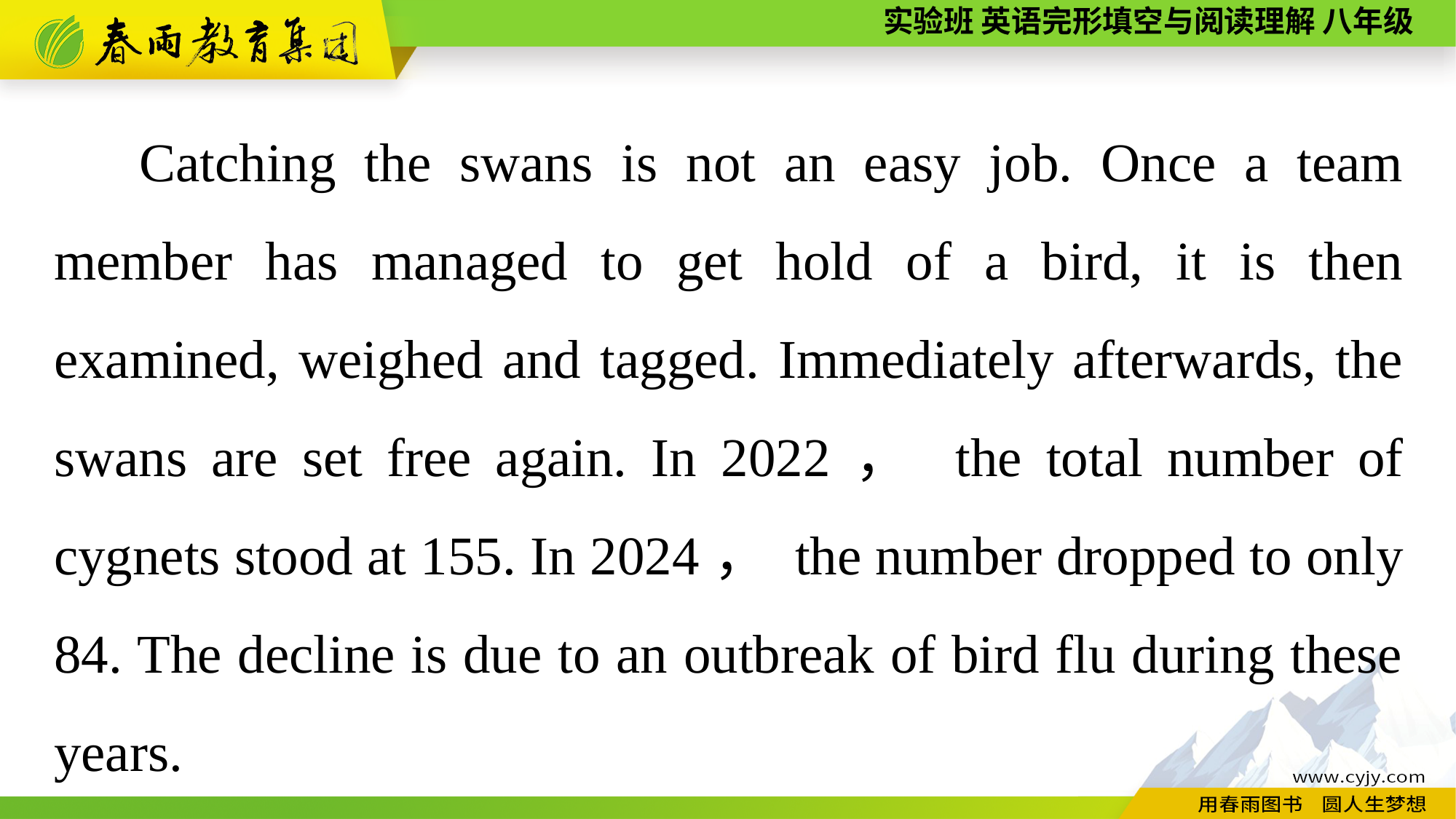

Catching the swans is not an easy job. Once a team member has managed to get hold of a bird, it is then examined, weighed and tagged. Immediately afterwards, the swans are set free again. In 2022， the total number of cygnets stood at 155. In 2024， the number dropped to only 84. The decline is due to an outbreak of bird flu during these years.